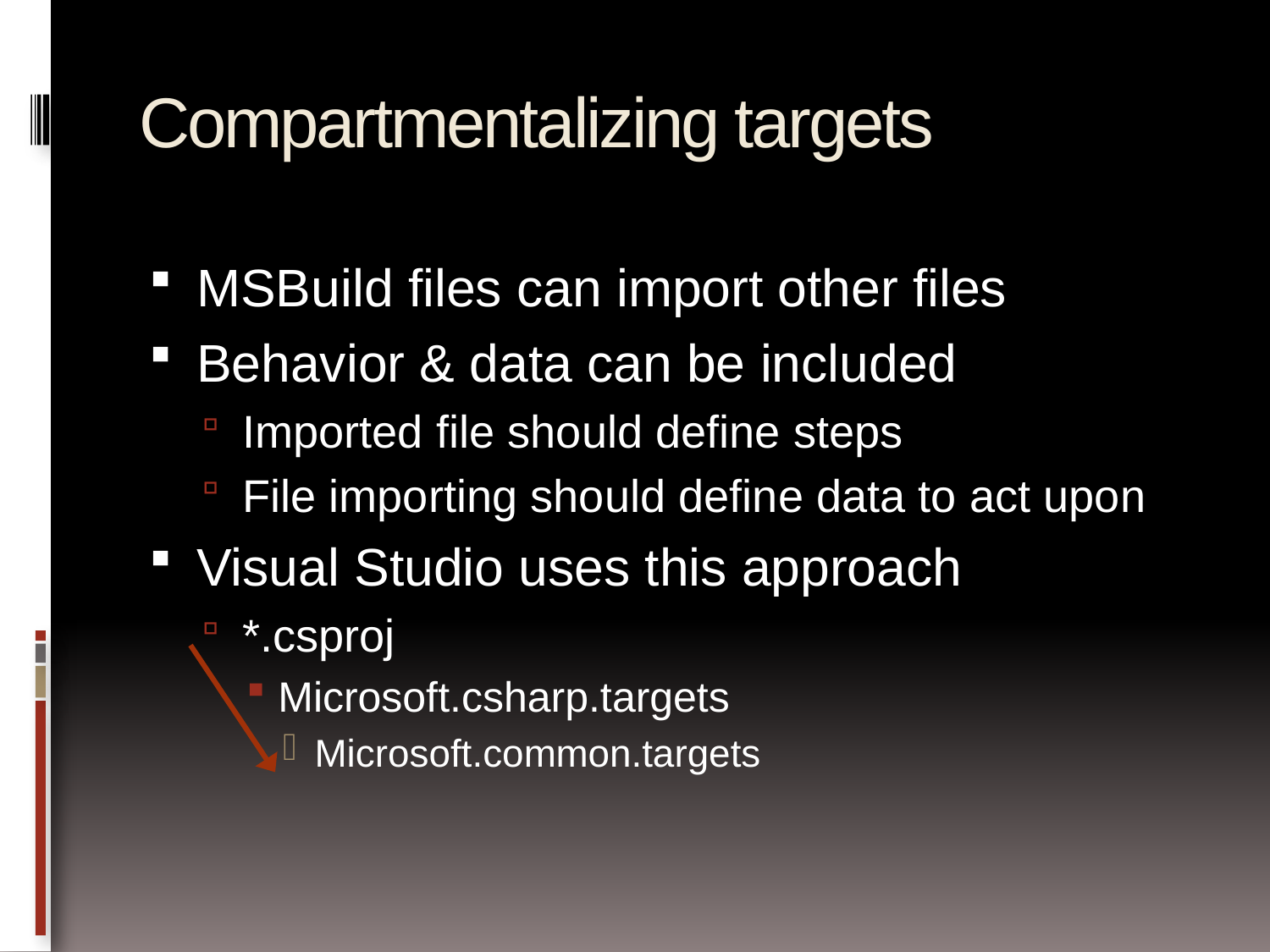

# Compartmentalizing targets
MSBuild files can import other files
Behavior & data can be included
Imported file should define steps
File importing should define data to act upon
Visual Studio uses this approach
*.csproj
Microsoft.csharp.targets
Microsoft.common.targets